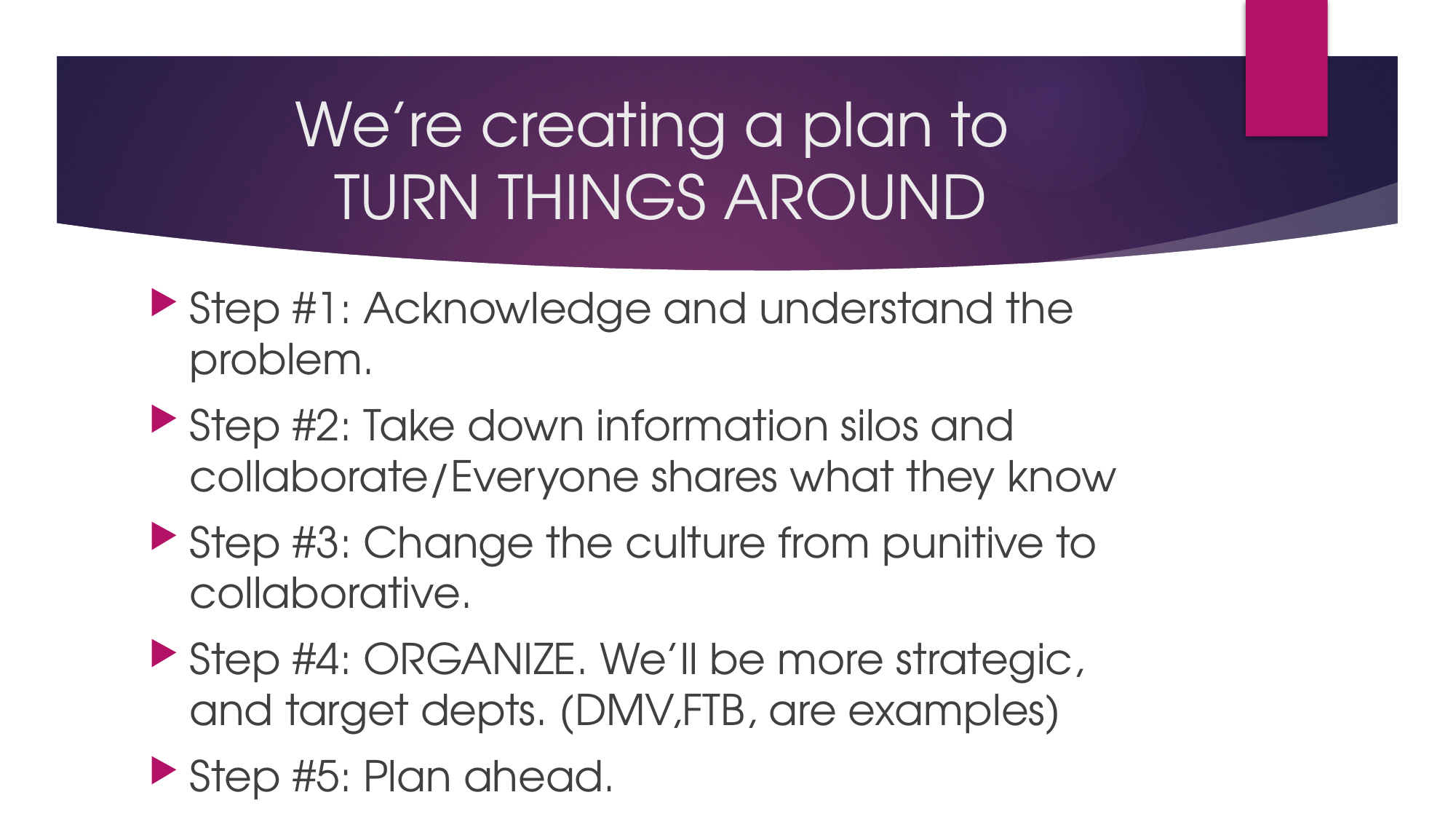

# We’re creating a plan to TURN THINGS AROUND
Step #1: Acknowledge and understand the problem.
Step #2: Take down information silos and collaborate/Everyone shares what they know
Step #3: Change the culture from punitive to collaborative.
Step #4: ORGANIZE. We’ll be more strategic, and target depts. (DMV,FTB, are examples)
Step #5: Plan ahead.